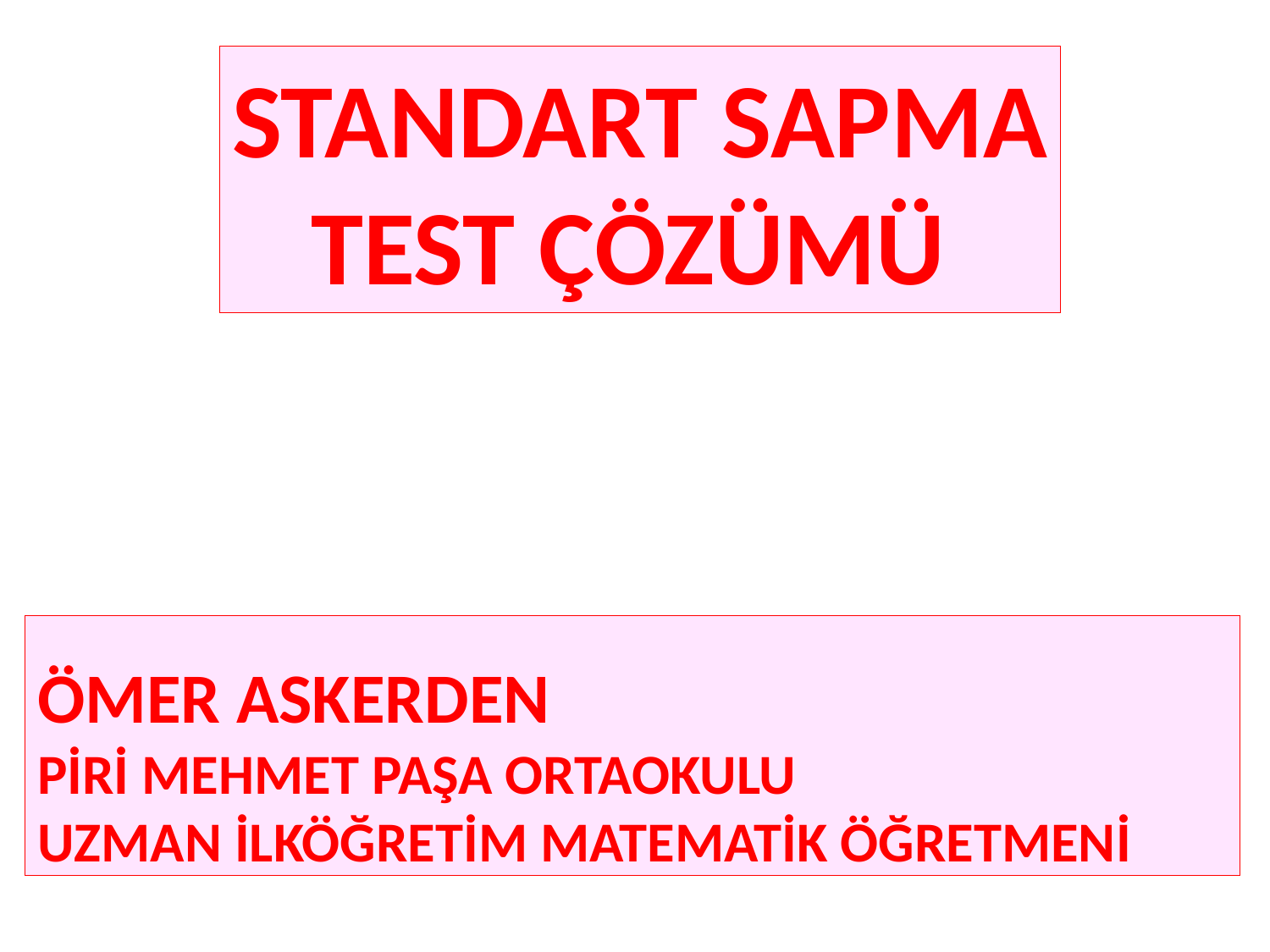

STANDART SAPMA
TEST ÇÖZÜMÜ
# ÖMER ASKERDEN PİRİ MEHMET PAŞA ORTAOKULU UZMAN İLKÖĞRETİM MATEMATİK ÖĞRETMENİ